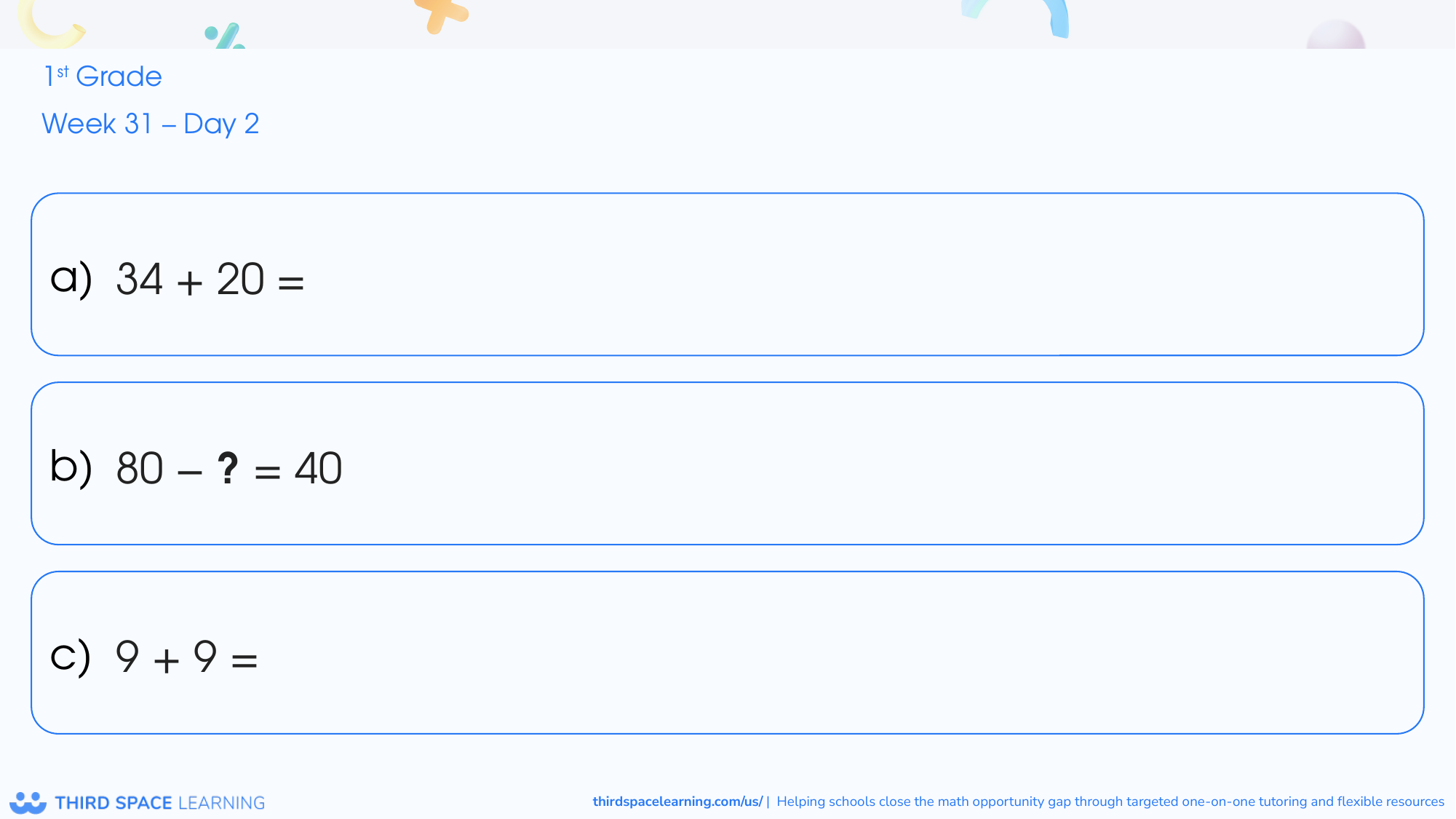

1st Grade
Week 31 – Day 2
34 + 20 =
80 − ? = 40
9 + 9 =